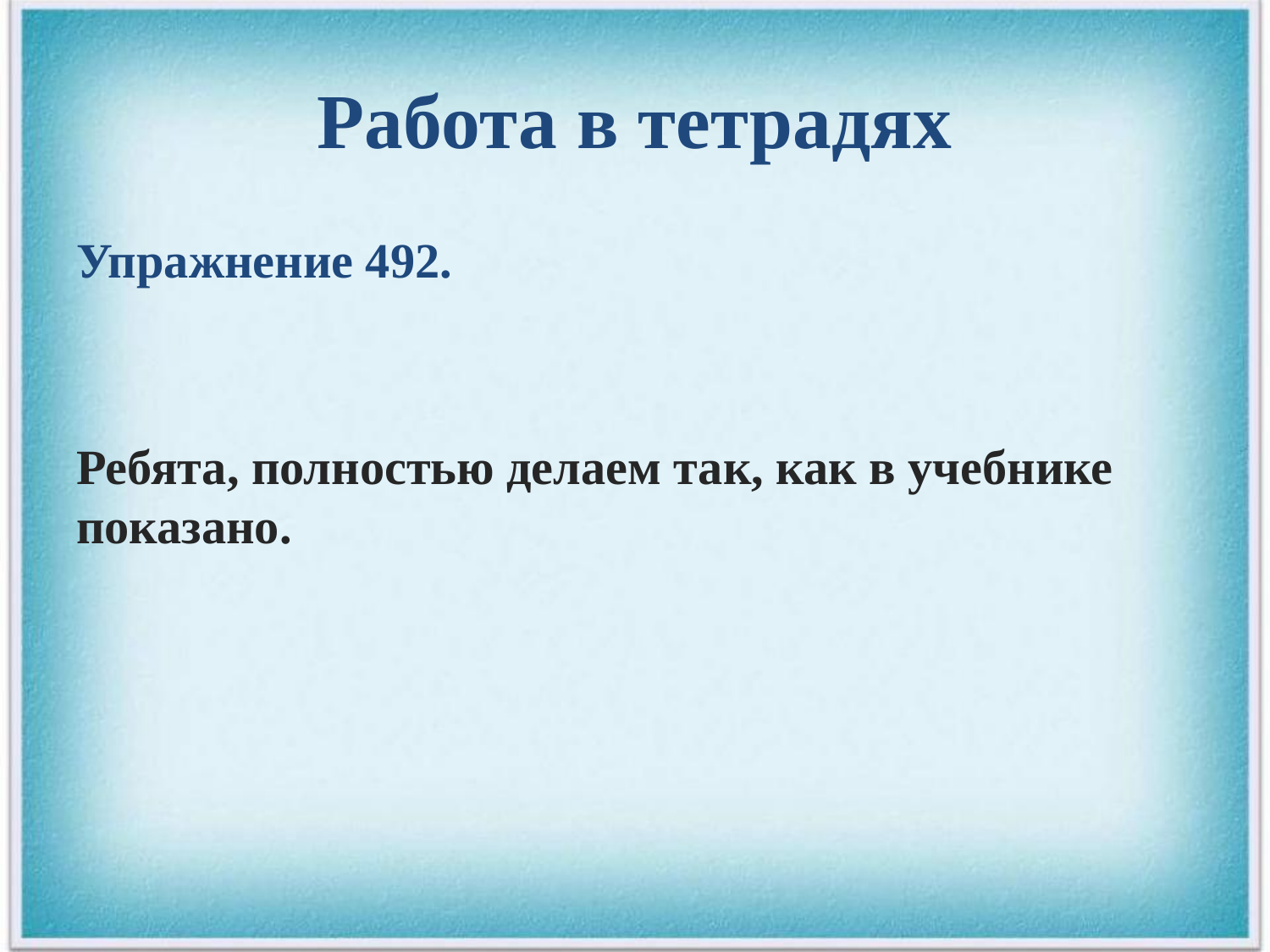

# Работа в тетрадях
Упражнение 492.

Ребята, полностью делаем так, как в учебнике показано.